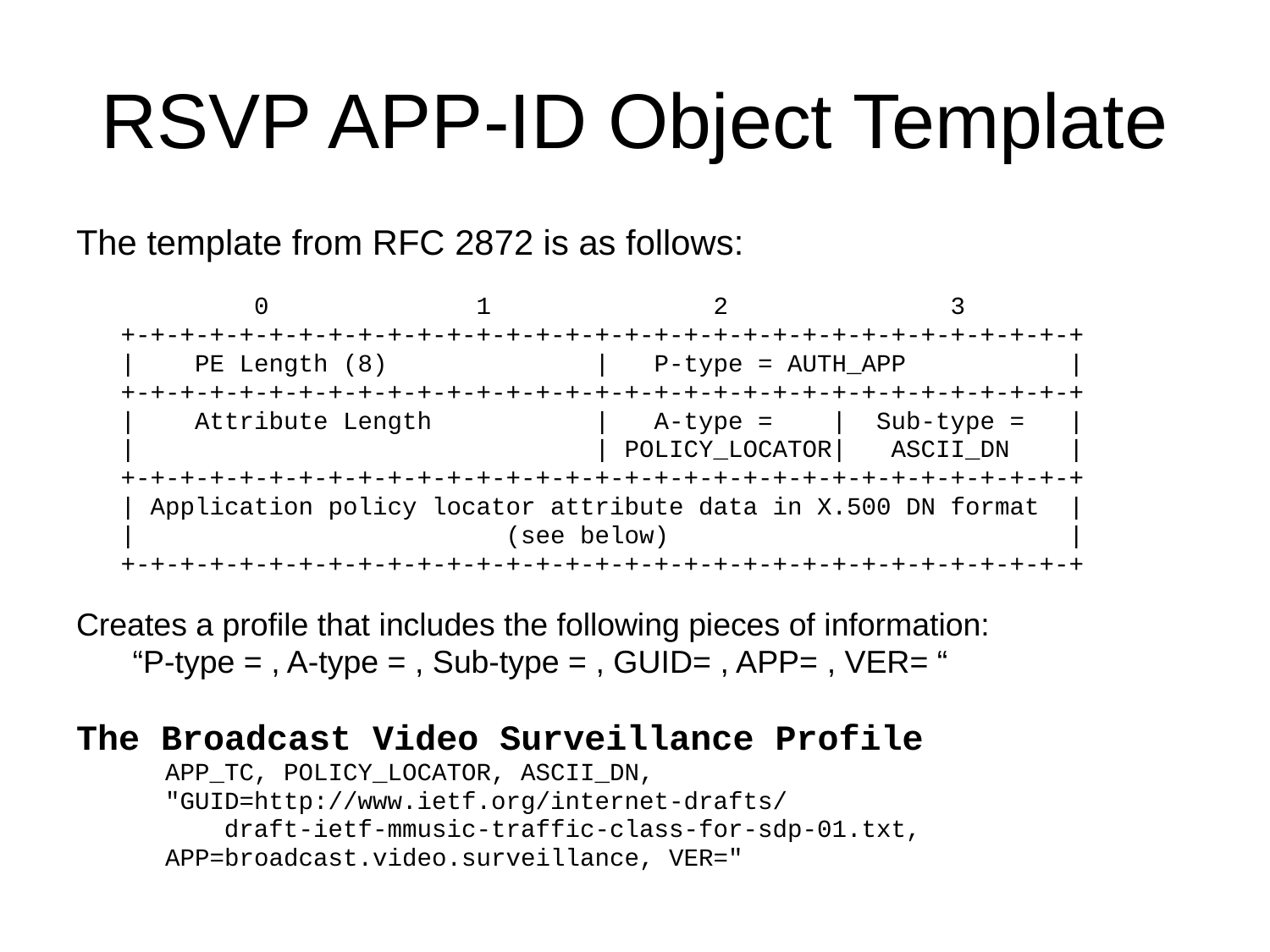

# RSVP APP-ID Object Template
The template from RFC 2872 is as follows:

            0              1               2               3
   +-+-+-+-+-+-+-+-+-+-+-+-+-+-+-+-+-+-+-+-+-+-+-+-+-+-+-+-+-+-+-+-+
   |    PE Length (8)              |   P-type = AUTH_APP           |
   +-+-+-+-+-+-+-+-+-+-+-+-+-+-+-+-+-+-+-+-+-+-+-+-+-+-+-+-+-+-+-+-+
   |    Attribute Length           |   A-type =    |  Sub-type =   |
   |                               | POLICY_LOCATOR|   ASCII_DN    |
   +-+-+-+-+-+-+-+-+-+-+-+-+-+-+-+-+-+-+-+-+-+-+-+-+-+-+-+-+-+-+-+-+
   | Application policy locator attribute data in X.500 DN format  |
   |                         (see below)                           |
   +-+-+-+-+-+-+-+-+-+-+-+-+-+-+-+-+-+-+-+-+-+-+-+-+-+-+-+-+-+-+-+-+

Creates a profile that includes the following pieces of information:
	 “P-type = , A-type = , Sub-type = , GUID= , APP= , VER= “

The Broadcast Video Surveillance Profile
      APP_TC, POLICY_LOCATOR, ASCII_DN,
      "GUID=http://www.ietf.org/internet-drafts/
          draft-ietf-mmusic-traffic-class-for-sdp-01.txt,
      APP=broadcast.video.surveillance, VER="